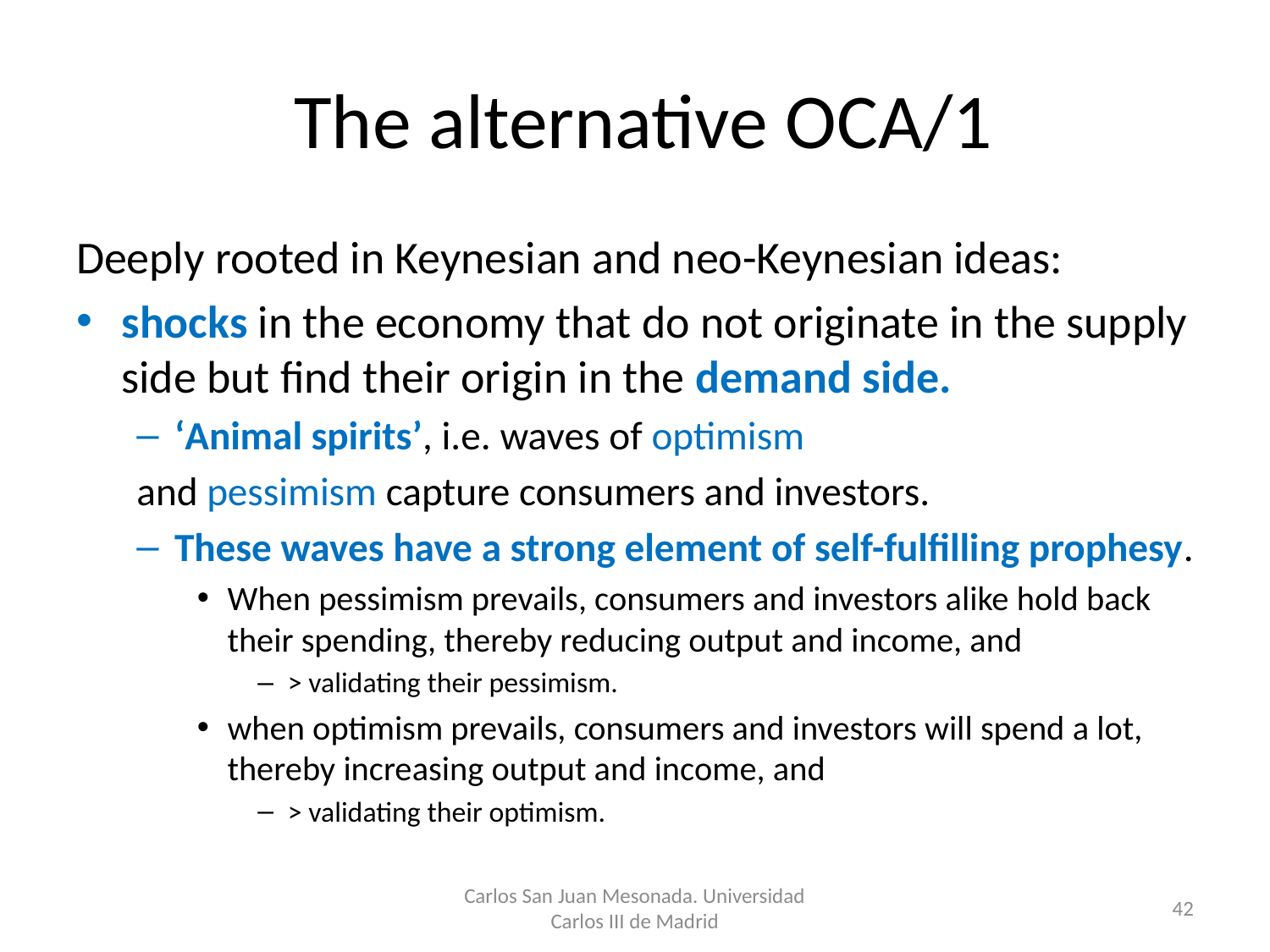

# The alternative OCA/1
Deeply rooted in Keynesian and neo-Keynesian ideas:
shocks in the economy that do not originate in the supply side but find their origin in the demand side.
‘Animal spirits’, i.e. waves of optimism
and pessimism capture consumers and investors.
These waves have a strong element of self-fulfilling prophesy.
When pessimism prevails, consumers and investors alike hold back their spending, thereby reducing output and income, and
> validating their pessimism.
when optimism prevails, consumers and investors will spend a lot, thereby increasing output and income, and
> validating their optimism.

Carlos San Juan Mesonada. Universidad Carlos III de Madrid
42